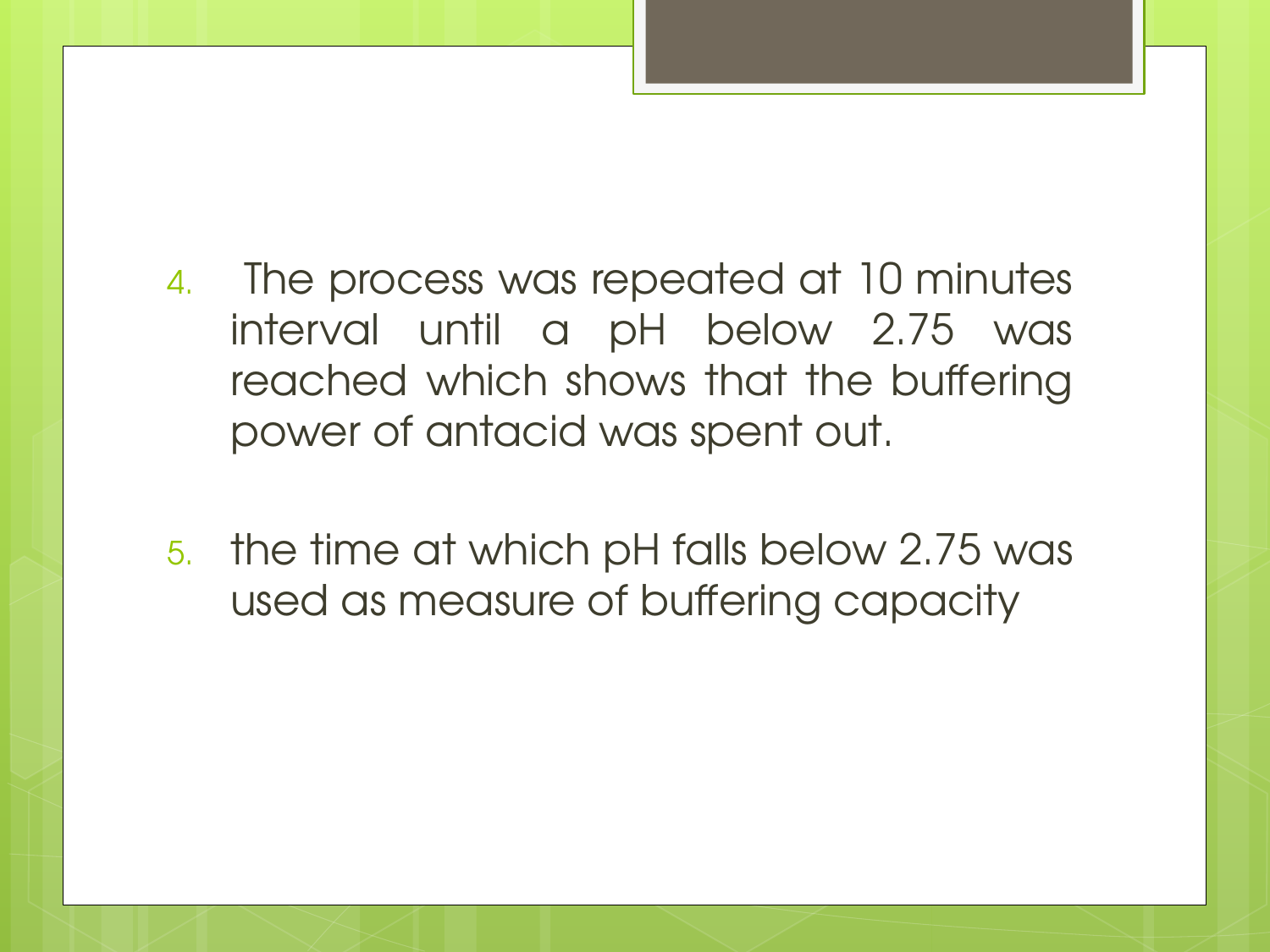

The process was repeated at 10 minutes interval until a pH below 2.75 was reached which shows that the buffering power of antacid was spent out.

the time at which pH falls below 2.75 was used as measure of buffering capacity